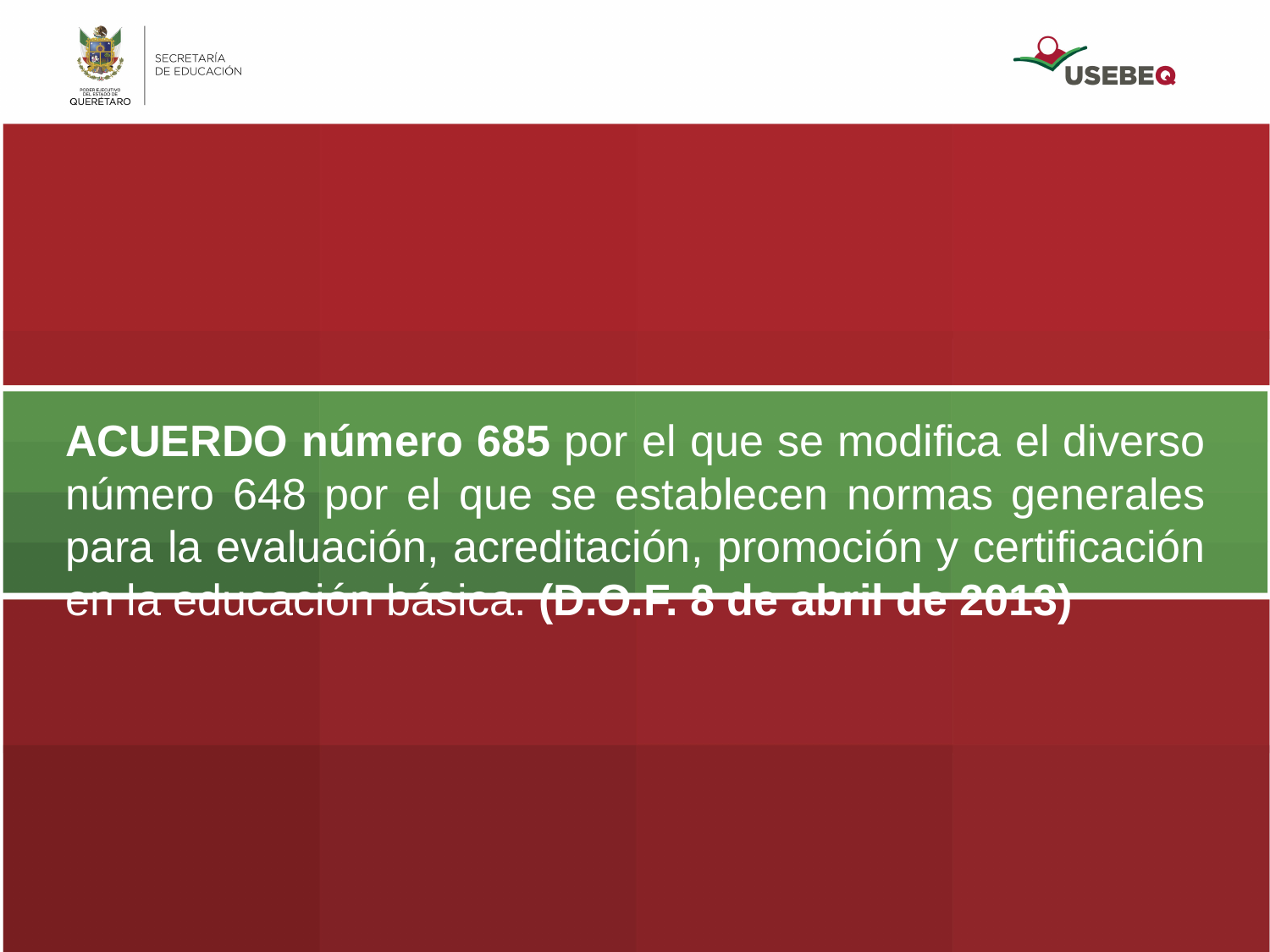

ACUERDO número 685 por el que se modifica el diverso número 648 por el que se establecen normas generales para la evaluación, acreditación, promoción y certificación en la educación básica. (D.O.F. 8 de abril de 2013)